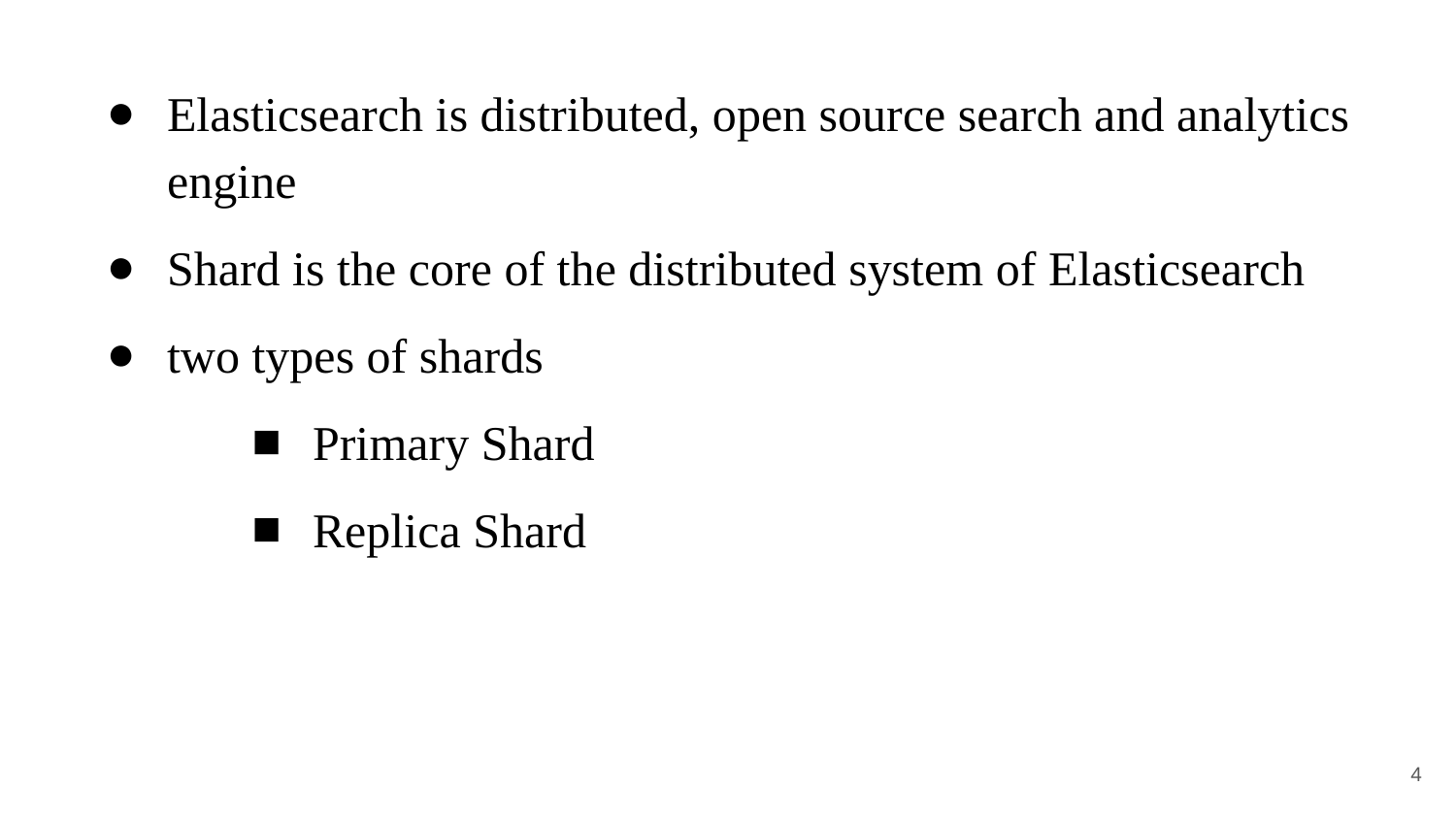

Elasticsearch is distributed, open source search and analytics engine
Shard is the core of the distributed system of Elasticsearch
two types of shards
Primary Shard
Replica Shard
4